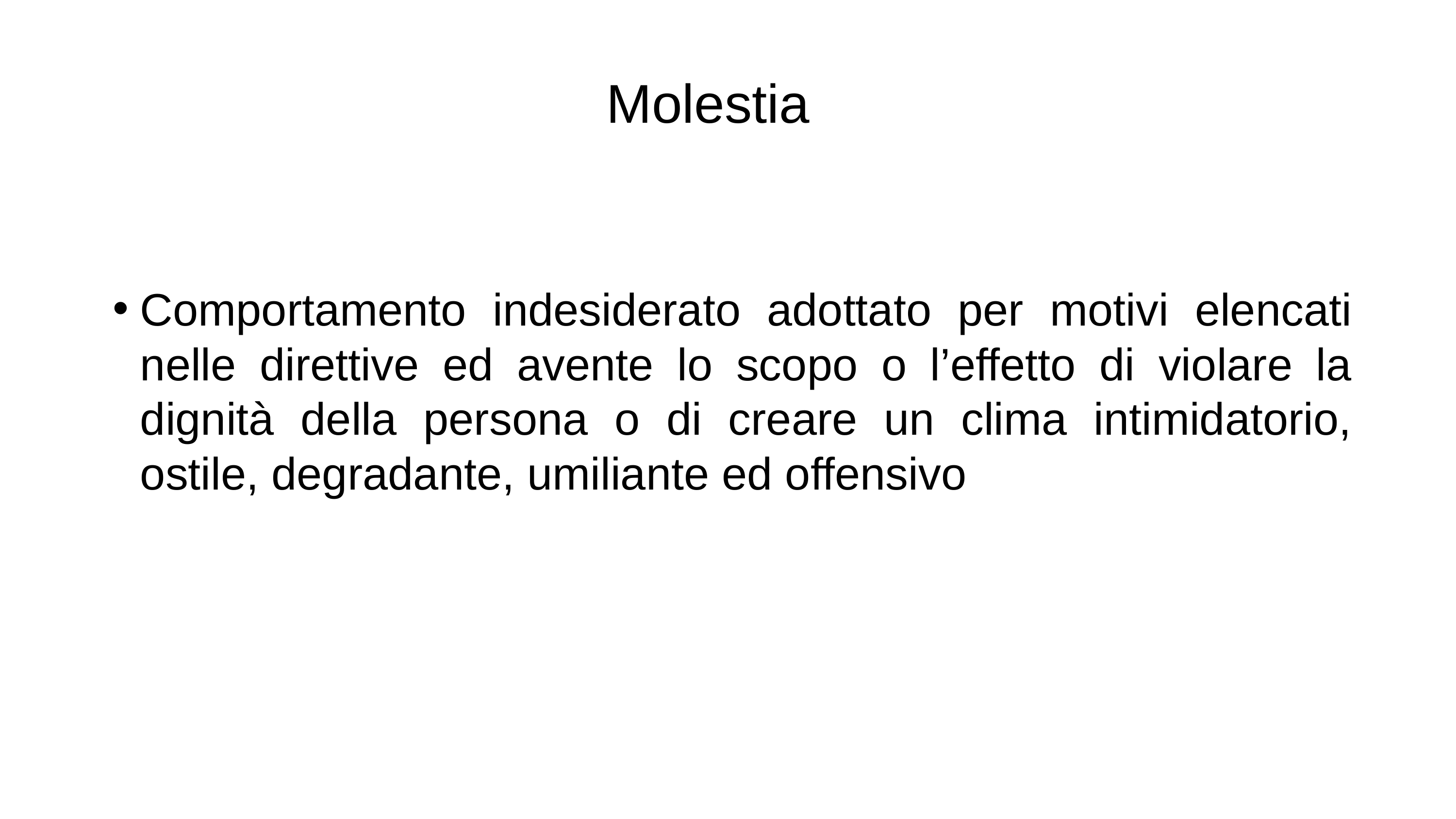

# Molestia

Comportamento indesiderato adottato per motivi elencati nelle direttive ed avente lo scopo o l’effetto di violare la dignità della persona o di creare un clima intimidatorio, ostile, degradante, umiliante ed offensivo